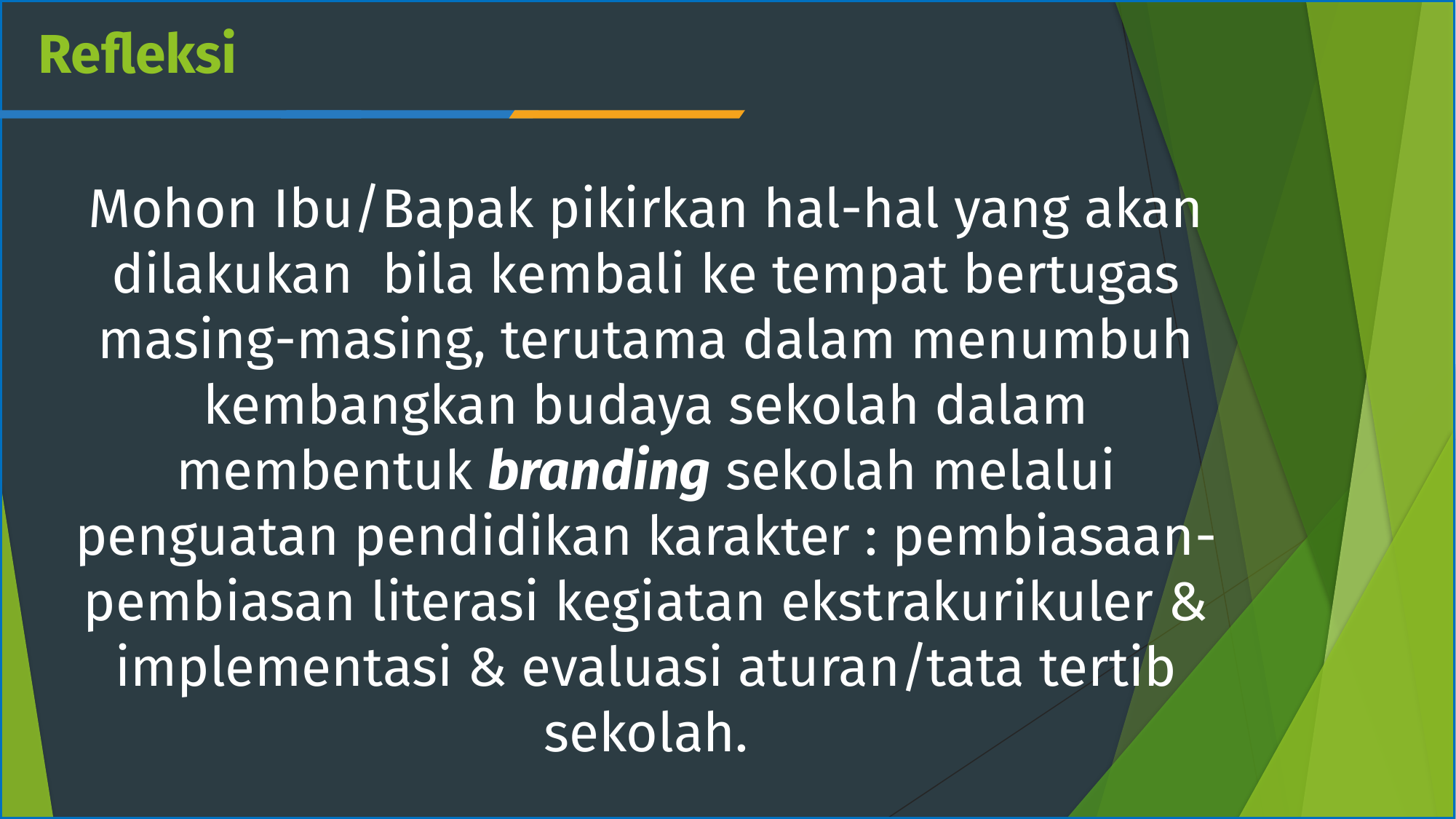

# Refleksi

Mohon Ibu/Bapak pikirkan hal-hal yang akan dilakukan  bila kembali ke tempat bertugas masing-masing, terutama dalam menumbuh kembangkan budaya sekolah dalam membentuk branding sekolah melalui penguatan pendidikan karakter : pembiasaan-pembiasan literasi kegiatan ekstrakurikuler & implementasi & evaluasi aturan/tata tertib sekolah.